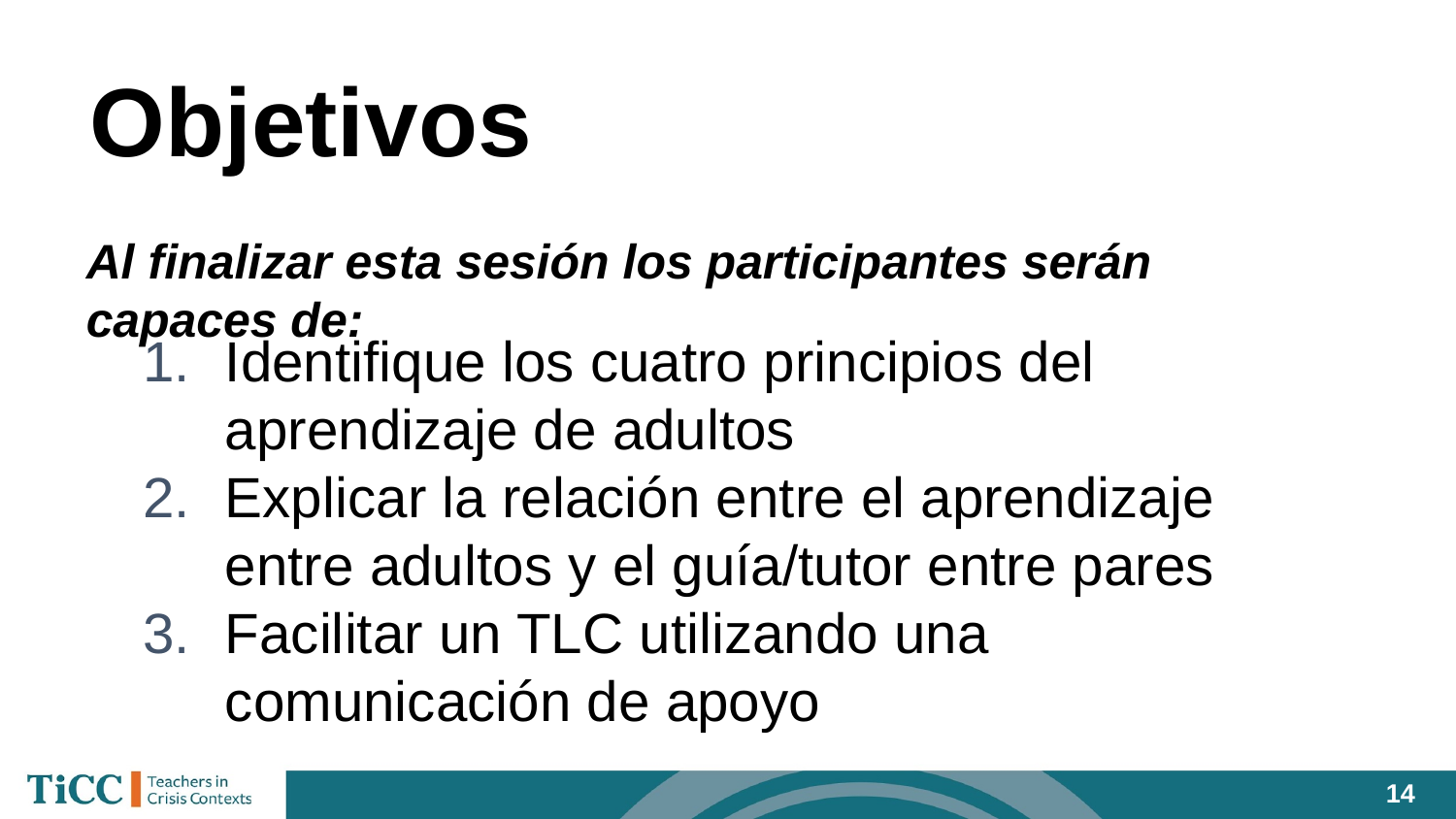

# Objetivos
Al finalizar esta sesión los participantes serán capaces de:
Identifique los cuatro principios del aprendizaje de adultos
Explicar la relación entre el aprendizaje entre adultos y el guía/tutor entre pares
Facilitar un TLC utilizando una comunicación de apoyo
14